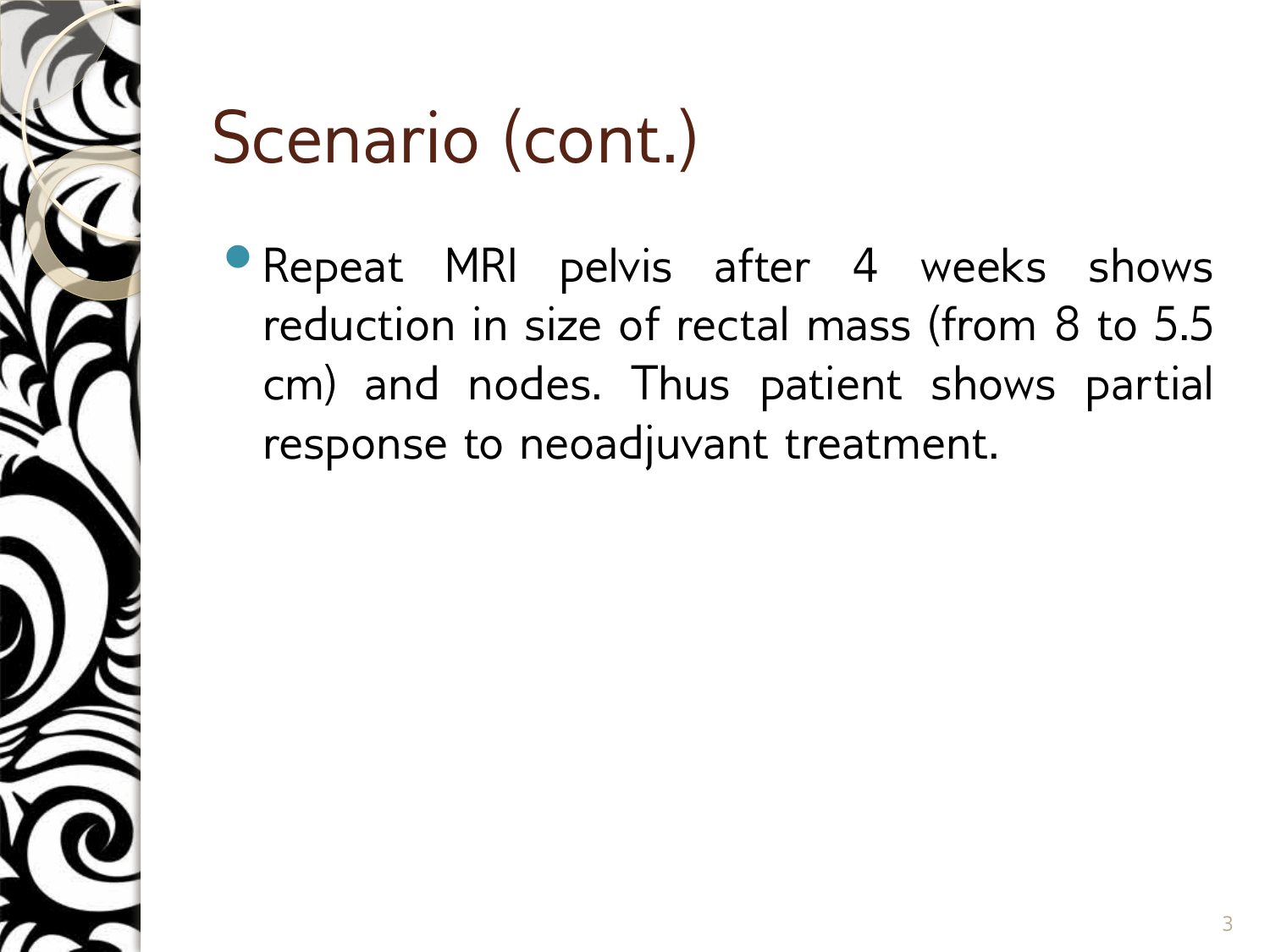

# Scenario (cont.)
Repeat MRI pelvis after 4 weeks shows reduction in size of rectal mass (from 8 to 5.5 cm) and nodes. Thus patient shows partial response to neoadjuvant treatment.

3